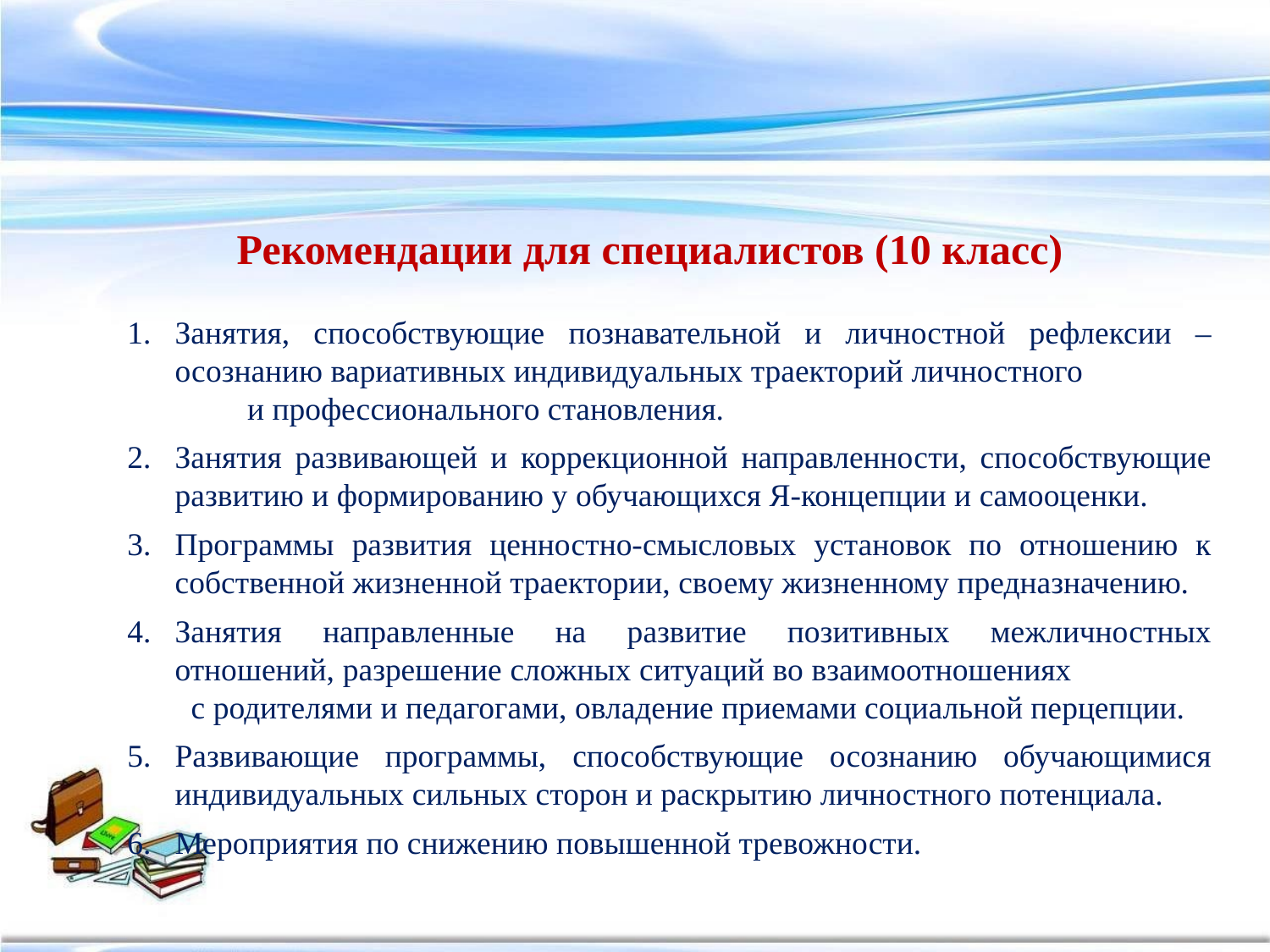

Рекомендации для специалистов (10 класс)
Занятия, способствующие познавательной и личностной рефлексии – осознанию вариативных индивидуальных траекторий личностного                          и профессионального становления.
Занятия развивающей и коррекционной направленности, способствующие развитию и формированию у обучающихся Я-концепции и самооценки.
Программы развития ценностно-смысловых установок по отношению к собственной жизненной траектории, своему жизненному предназначению.
Занятия направленные на развитие позитивных межличностных отношений, разрешение сложных ситуаций во взаимоотношениях                    с родителями и педагогами, овладение приемами социальной перцепции.
Развивающие программы, способствующие осознанию обучающимися индивидуальных сильных сторон и раскрытию личностного потенциала.
Мероприятия по снижению повышенной тревожности.